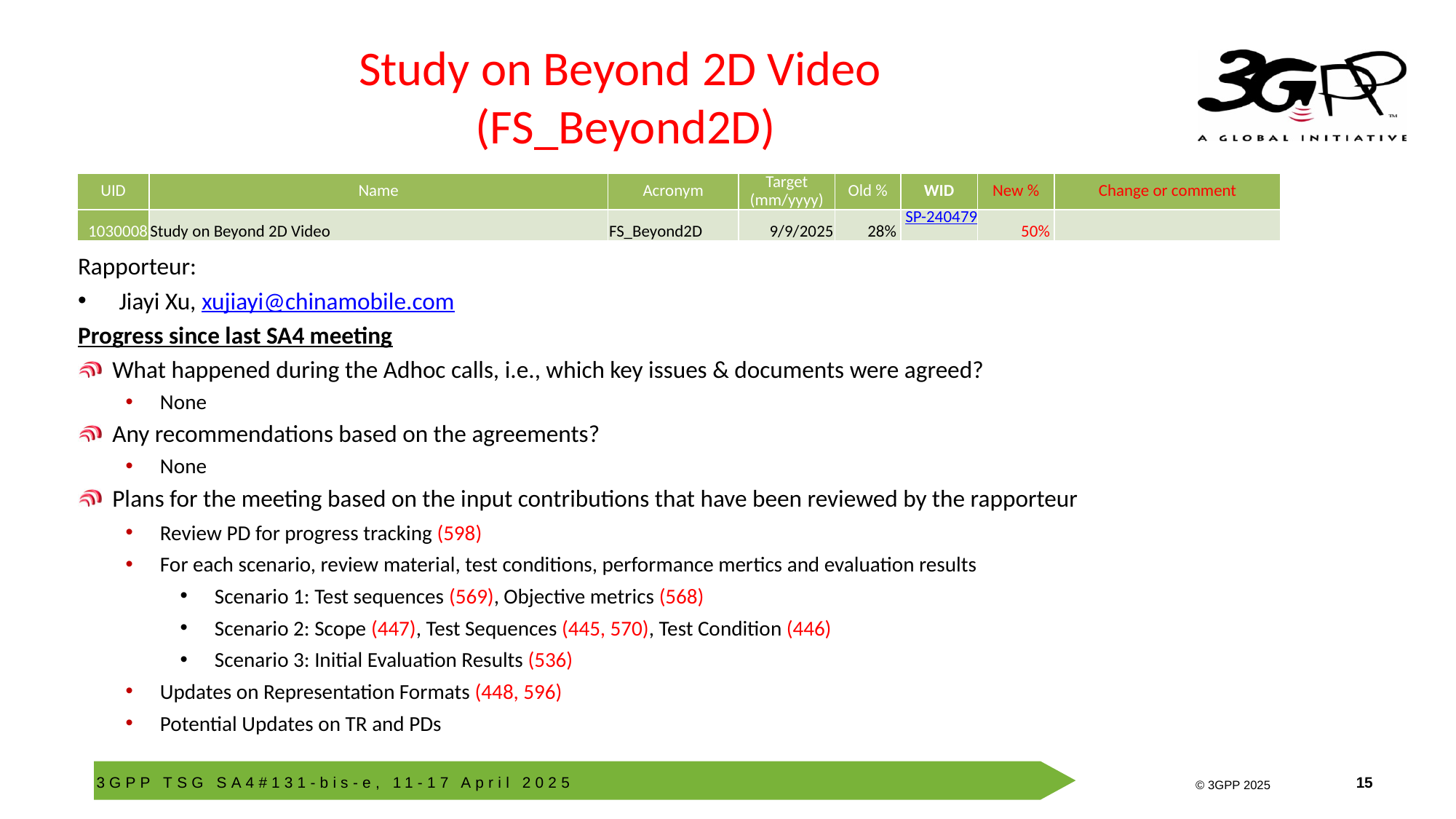

# Study on Beyond 2D Video (FS_Beyond2D)
| UID | Name | Acronym | Target (mm/yyyy) | Old % | WID | New % | Change or comment |
| --- | --- | --- | --- | --- | --- | --- | --- |
| 1030008 | Study on Beyond 2D Video | FS\_Beyond2D | 9/9/2025 | 28% | SP-240479 | 50% |  |
Rapporteur:
Jiayi Xu, xujiayi@chinamobile.com
Progress since last SA4 meeting
What happened during the Adhoc calls, i.e., which key issues & documents were agreed?
None
Any recommendations based on the agreements?
None
Plans for the meeting based on the input contributions that have been reviewed by the rapporteur
Review PD for progress tracking (598)
For each scenario, review material, test conditions, performance mertics and evaluation results
Scenario 1: Test sequences (569), Objective metrics (568)
Scenario 2: Scope (447), Test Sequences (445, 570), Test Condition (446)
Scenario 3: Initial Evaluation Results (536)
Updates on Representation Formats (448, 596)
Potential Updates on TR and PDs